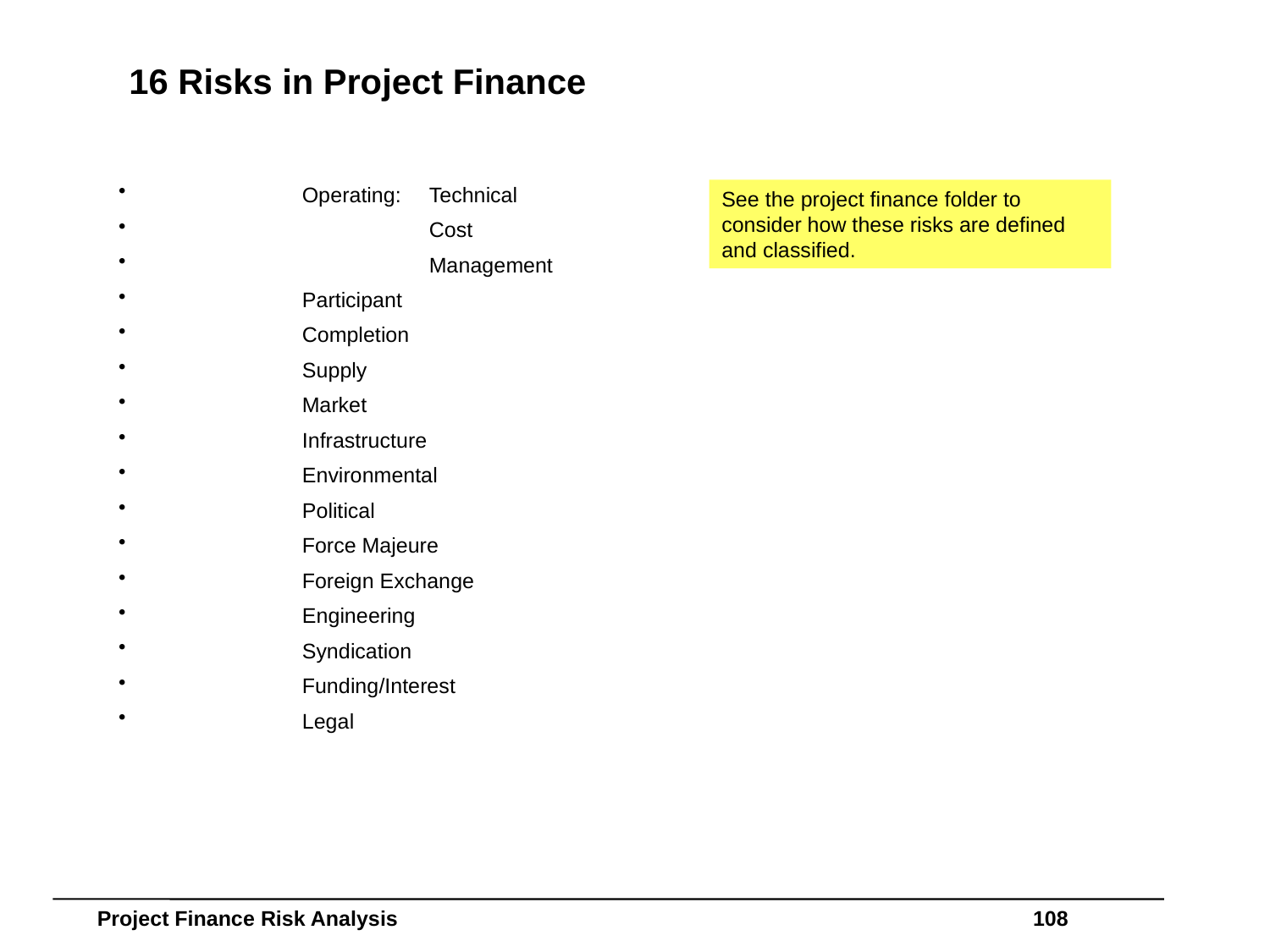

# 16 Risks in Project Finance
	Operating: 	Technical
		Cost
		Management
	Participant
	Completion
	Supply
	Market
	Infrastructure
	Environmental
	Political
	Force Majeure
	Foreign Exchange
	Engineering
	Syndication
	Funding/Interest
	Legal
See the project finance folder to consider how these risks are defined and classified.